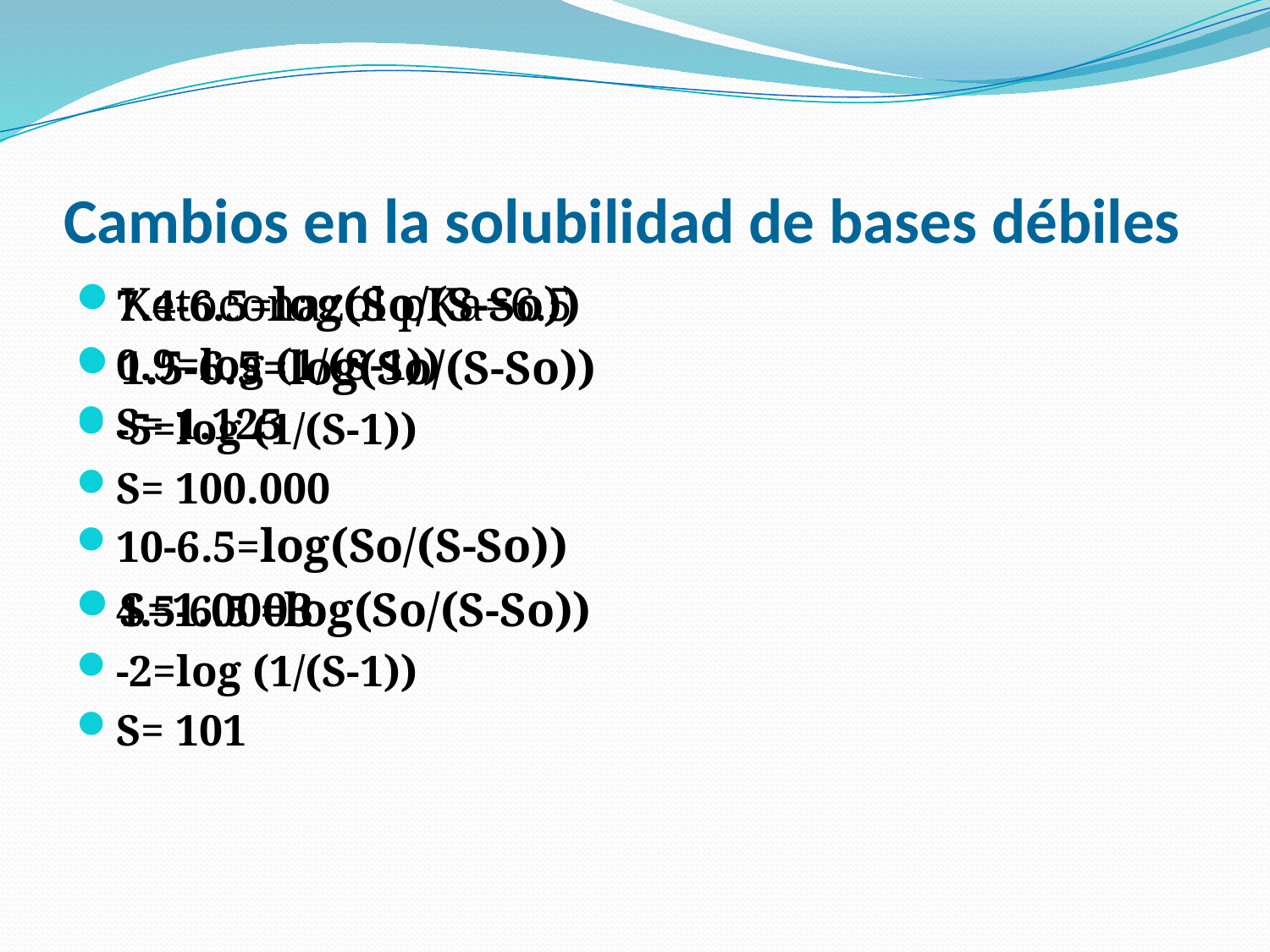

# Cambios en la solubilidad de bases débiles
Ketoconazol pKa=6.5
1.5-6.5=log(So/(S-So))
-5=log (1/(S-1))
S= 100.000

4.5-6.5 =log(So/(S-So))
-2=log (1/(S-1))
S= 101

7.4-6.5=log(So/(S-So))
0.9=log (1/(S-1))
S= 1.125

10-6.5=log(So/(S-So))
S=1.0003